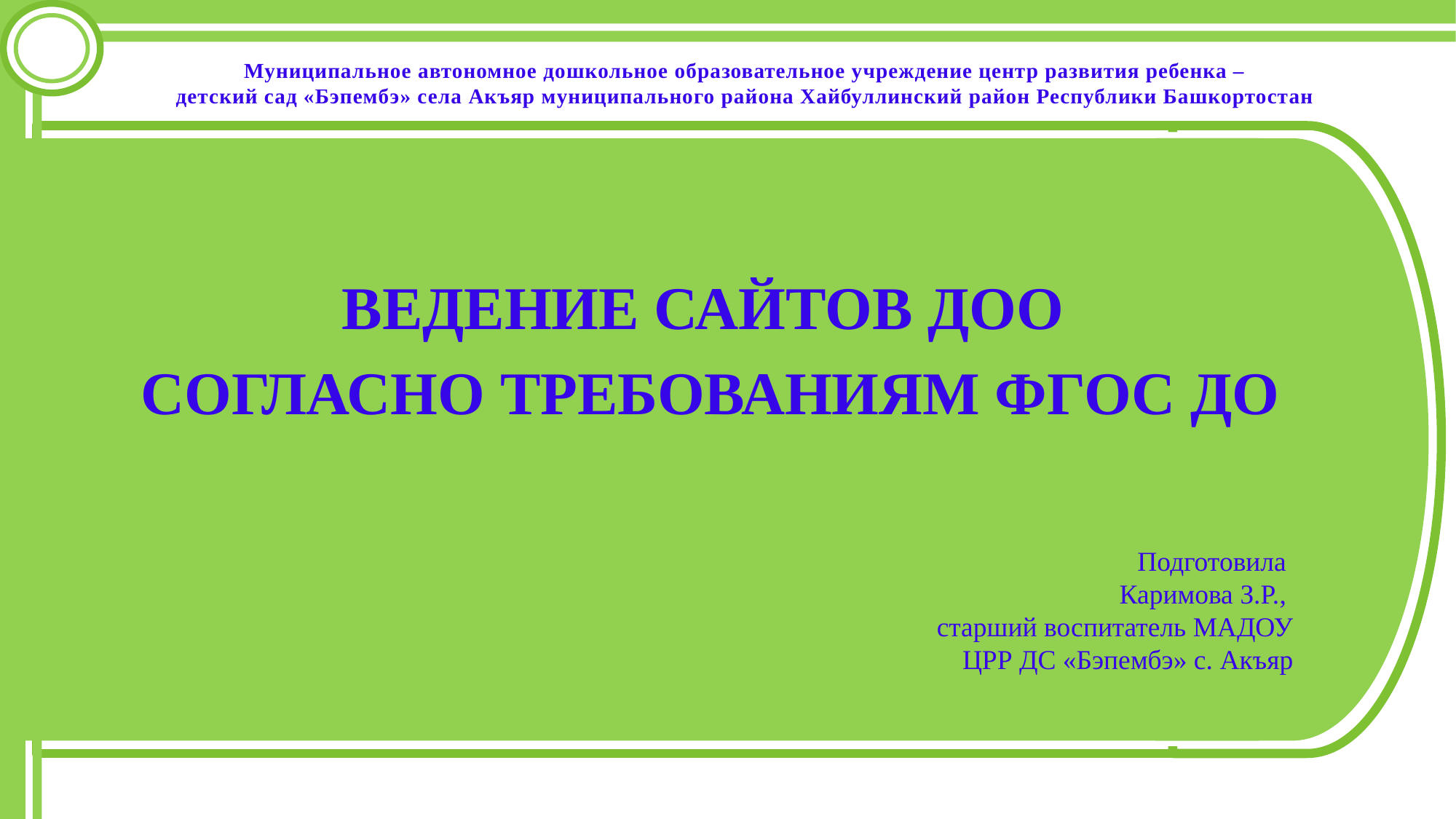

# Муниципальное автономное дошкольное образовательное учреждение центр развития ребенка – детский сад «Бэпембэ» села Акъяр муниципального района Хайбуллинский район Республики Башкортостан
Ведение сайтов доо
согласно требованиям фгос до
Подготовила
Каримова З.Р.,
старший воспитатель МАДОУ ЦРР ДС «Бэпембэ» с. Акъяр